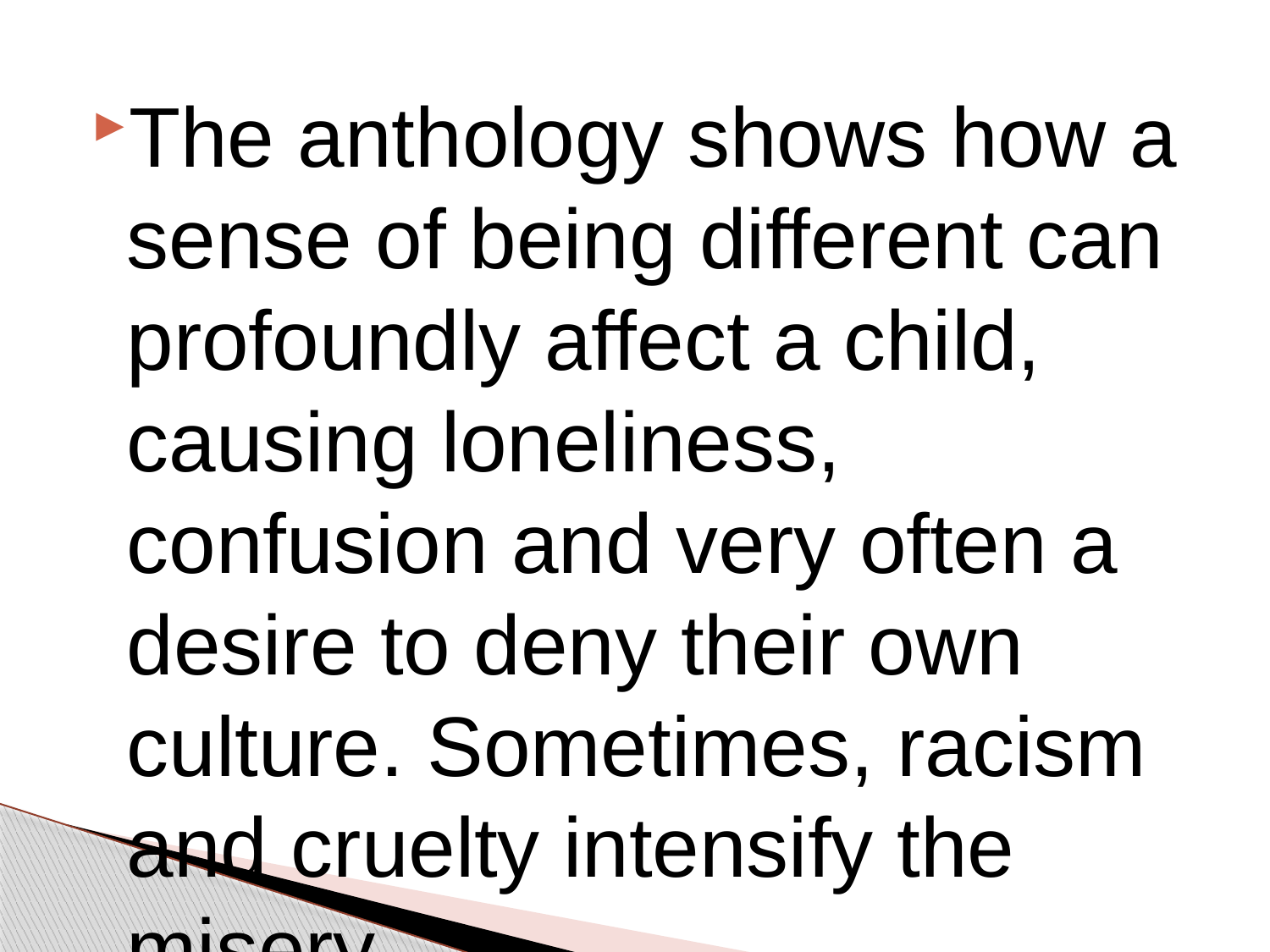

#
The anthology shows how a sense of being different can profoundly affect a child, causing loneliness, confusion and very often a desire to deny their own culture. Sometimes, racism and cruelty intensify the misery.